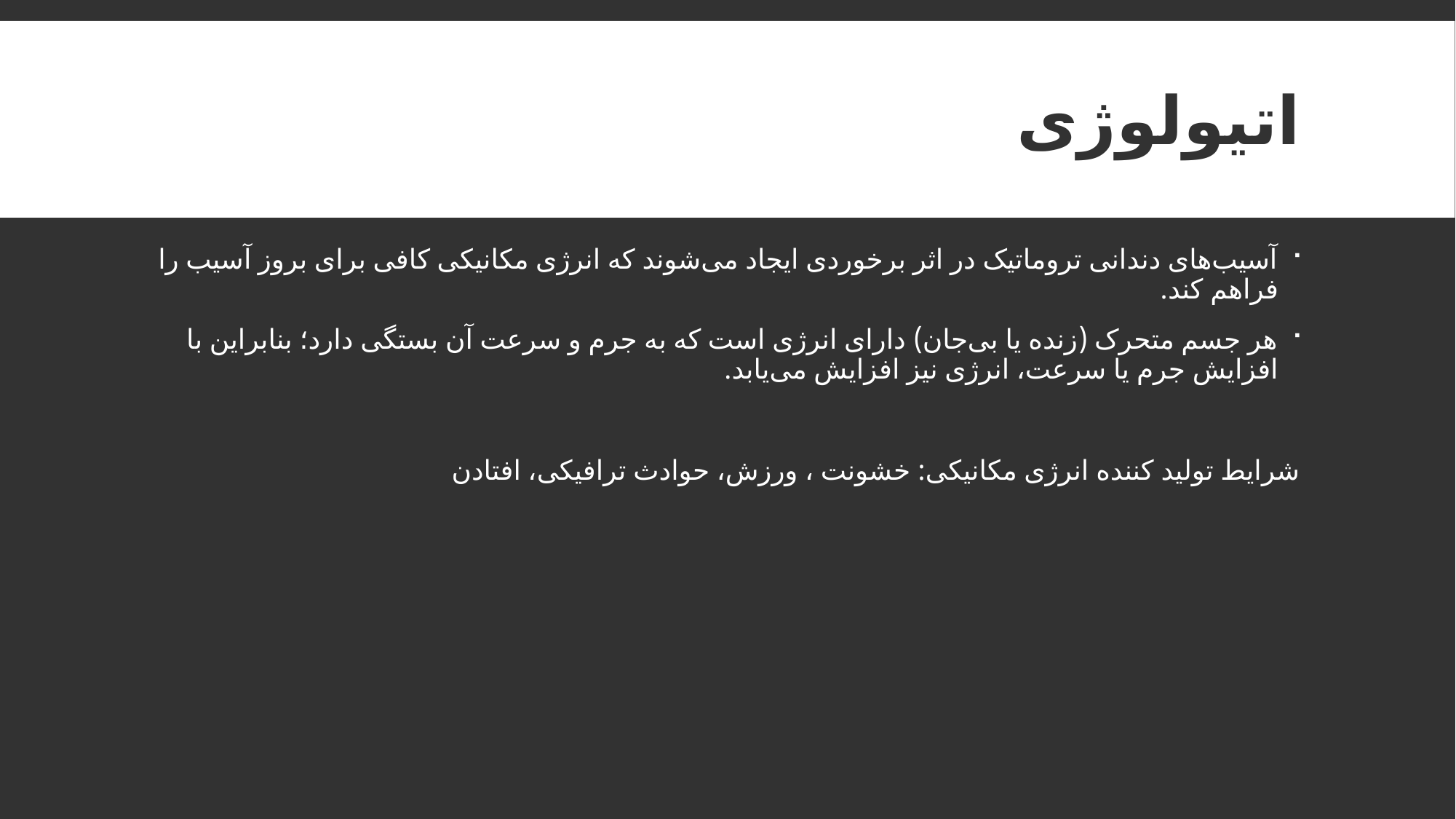

# اتیولوژی
آسیب‌های دندانی تروماتیک در اثر برخوردی ایجاد می‌شوند که انرژی مکانیکی کافی برای بروز آسیب را فراهم کند.
هر جسم متحرک (زنده یا بی‌جان) دارای انرژی‌ است که به جرم و سرعت آن بستگی دارد؛ بنابراین با افزایش جرم یا سرعت، انرژی نیز افزایش می‌یابد.

شرایط تولید کننده انرژی مکانیکی: خشونت ، ورزش، حوادث ترافیکی، افتادن